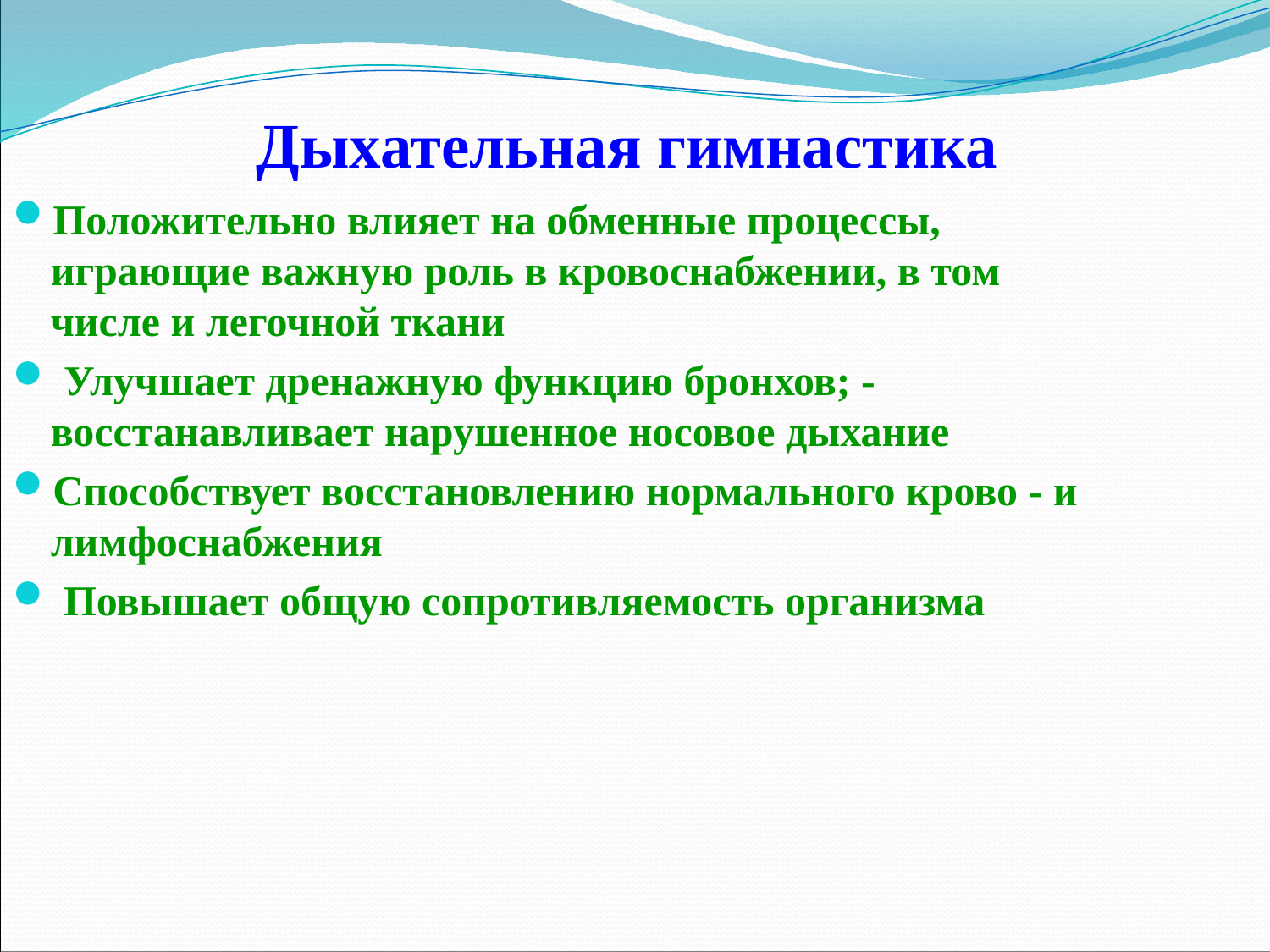

# Дыхательная гимнастика
Положительно влияет на обменные процессы, играющие важную роль в кровоснабжении, в том числе и легочной ткани
 Улучшает дренажную функцию бронхов; - восстанавливает нарушенное носовое дыхание
Способствует восстановлению нормального крово - и лимфоснабжения
 Повышает общую сопротивляемость организма